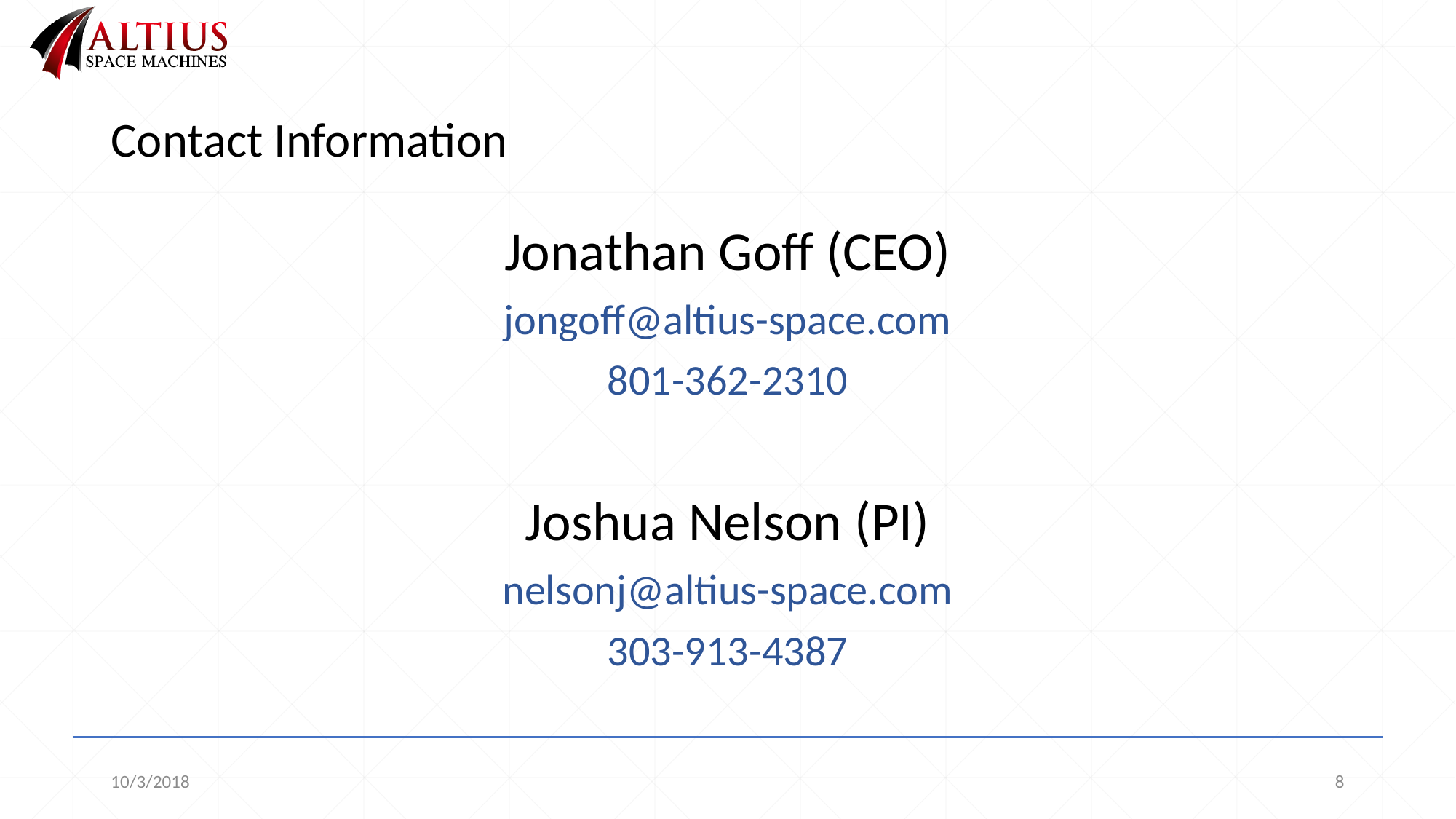

# Contact Information
Jonathan Goff (CEO)
jongoff@altius-space.com
801-362-2310

Joshua Nelson (PI)
nelsonj@altius-space.com
303-913-4387
10/3/2018
8